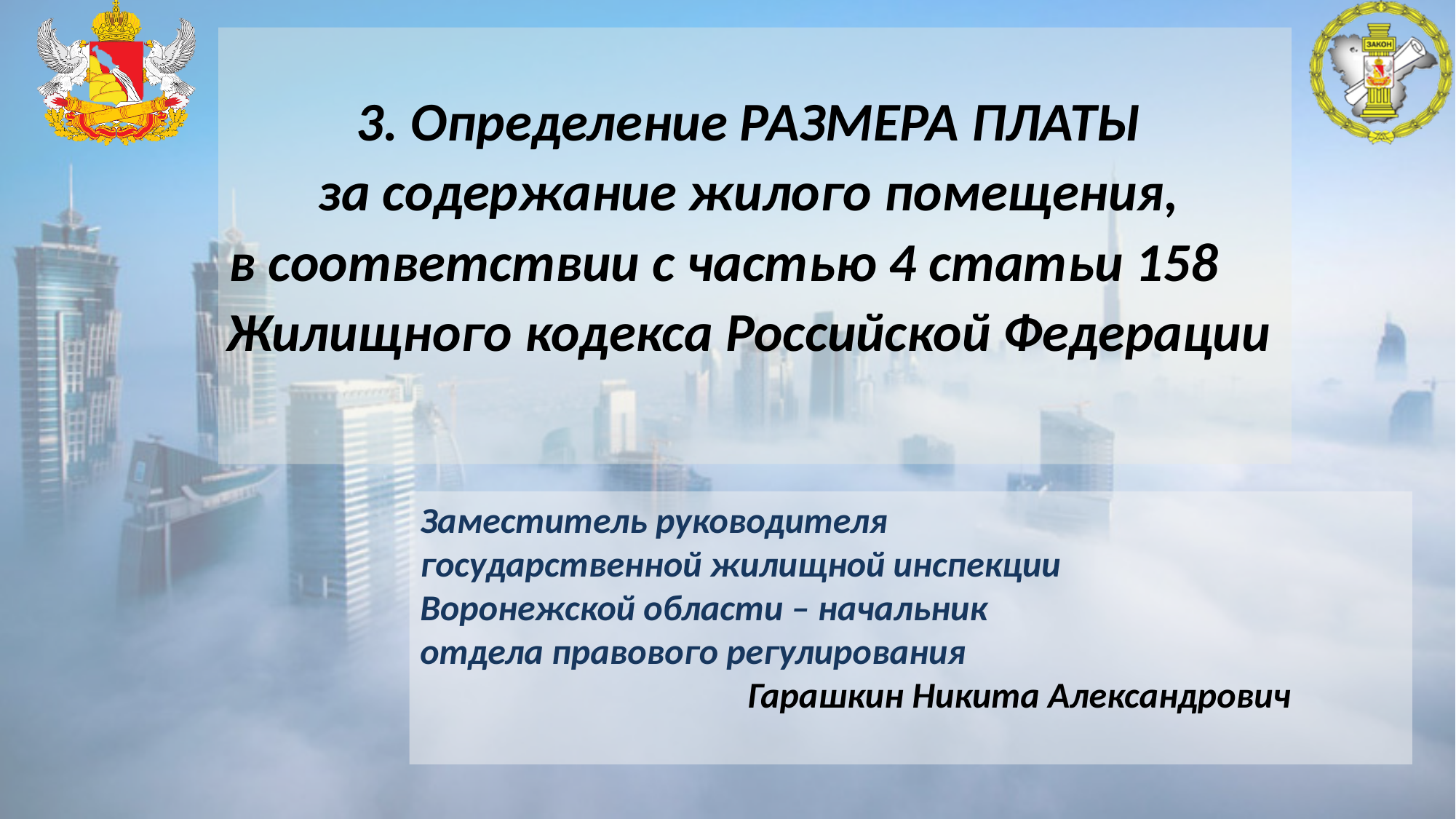

# 3. Определение РАЗМЕРА ПЛАТЫ за содержание жилого помещения, в соответствии с частью 4 статьи 158      Жилищного кодекса Российской Федерации
Заместитель руководителя
государственной жилищной инспекции
Воронежской области – начальник
отдела правового регулирования
			Гарашкин Никита Александрович